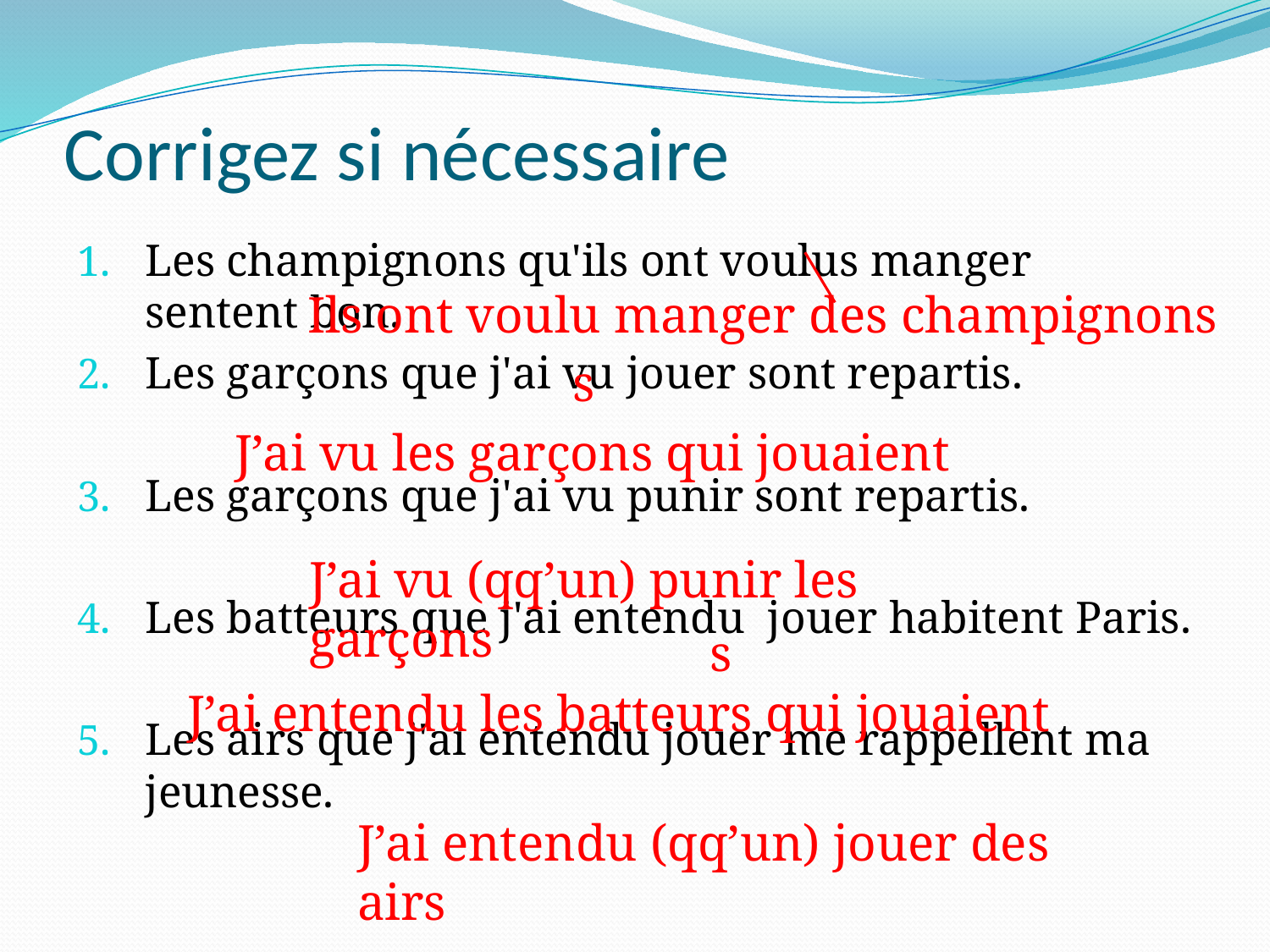

# Corrigez si nécessaire
Les champignons qu'ils ont voulus manger sentent bon.
Les garçons que j'ai vu jouer sont repartis.

Les garçons que j'ai vu punir sont repartis.

Les batteurs que j'ai entendu  jouer habitent Paris.

Les airs que j'ai entendu jouer me rappellent ma jeunesse.
Ils ont voulu manger des champignons
s
J’ai vu les garçons qui jouaient
J’ai vu (qq’un) punir les garçons
s
J’ai entendu les batteurs qui jouaient
J’ai entendu (qq’un) jouer des airs